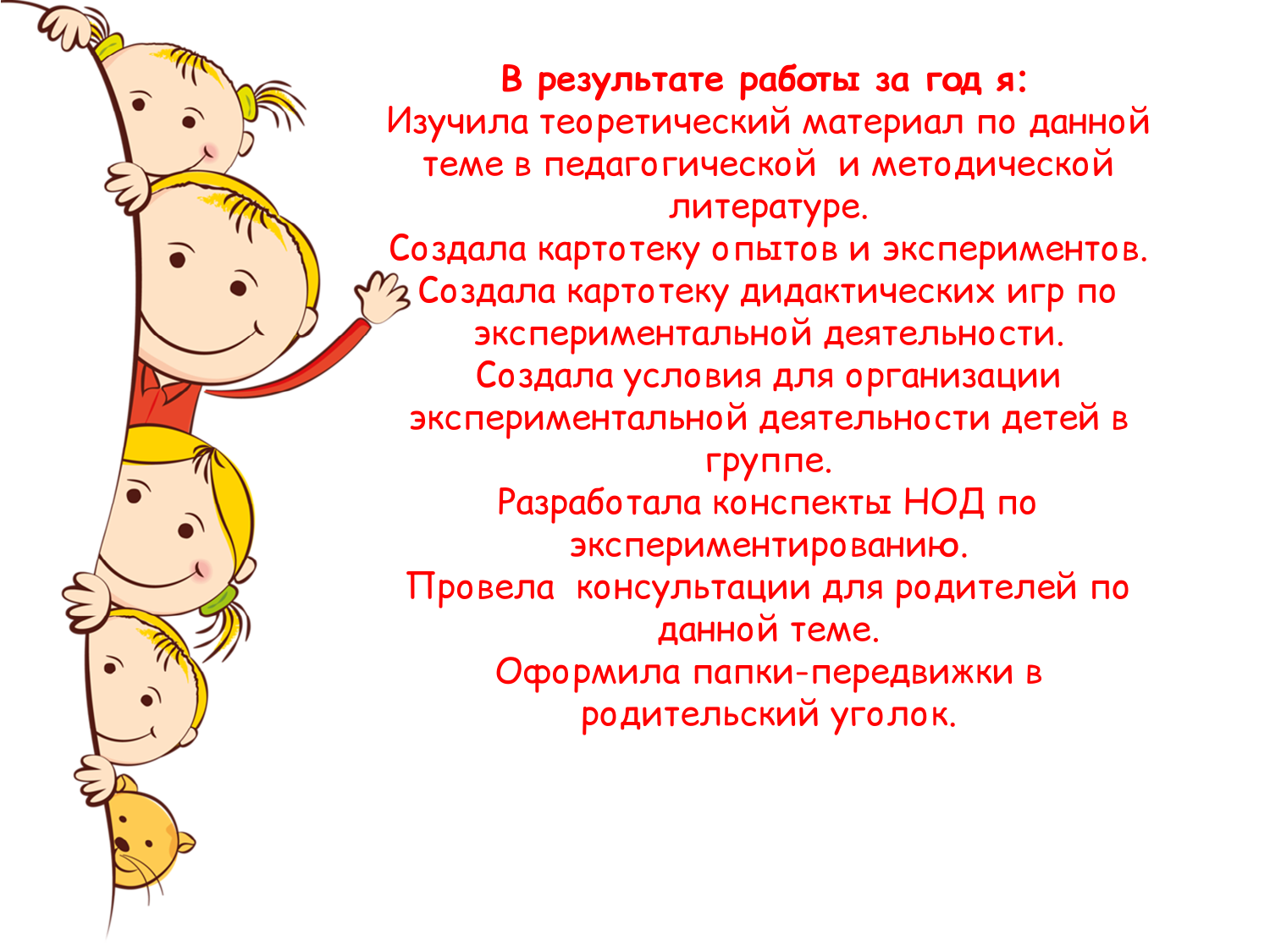

В результате работы за год я:
Изучила теоретический материал по данной теме в педагогической  и методической литературе.
Создала картотеку опытов и экспериментов.
Создала картотеку дидактических игр по экспериментальной деятельности.
Создала условия для организации экспериментальной деятельности детей в группе.
Разработала конспекты НОД по экспериментированию.
Провела  консультации для родителей по данной теме.
Оформила папки-передвижки в родительский уголок.